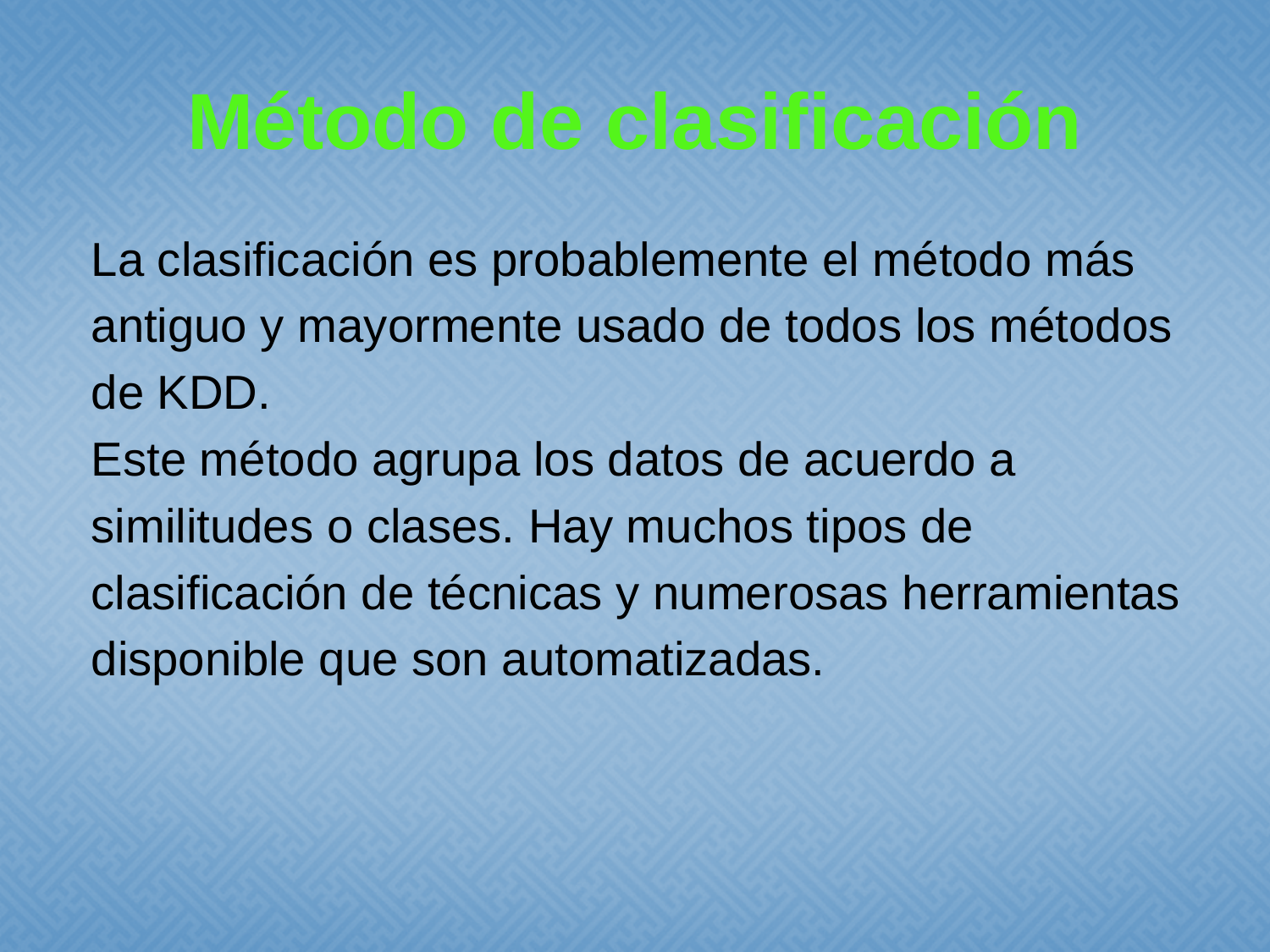

# Método de clasificación
La clasificación es probablemente el método más
antiguo y mayormente usado de todos los métodos
de KDD.
Este método agrupa los datos de acuerdo a
similitudes o clases. Hay muchos tipos de
clasificación de técnicas y numerosas herramientas
disponible que son automatizadas.